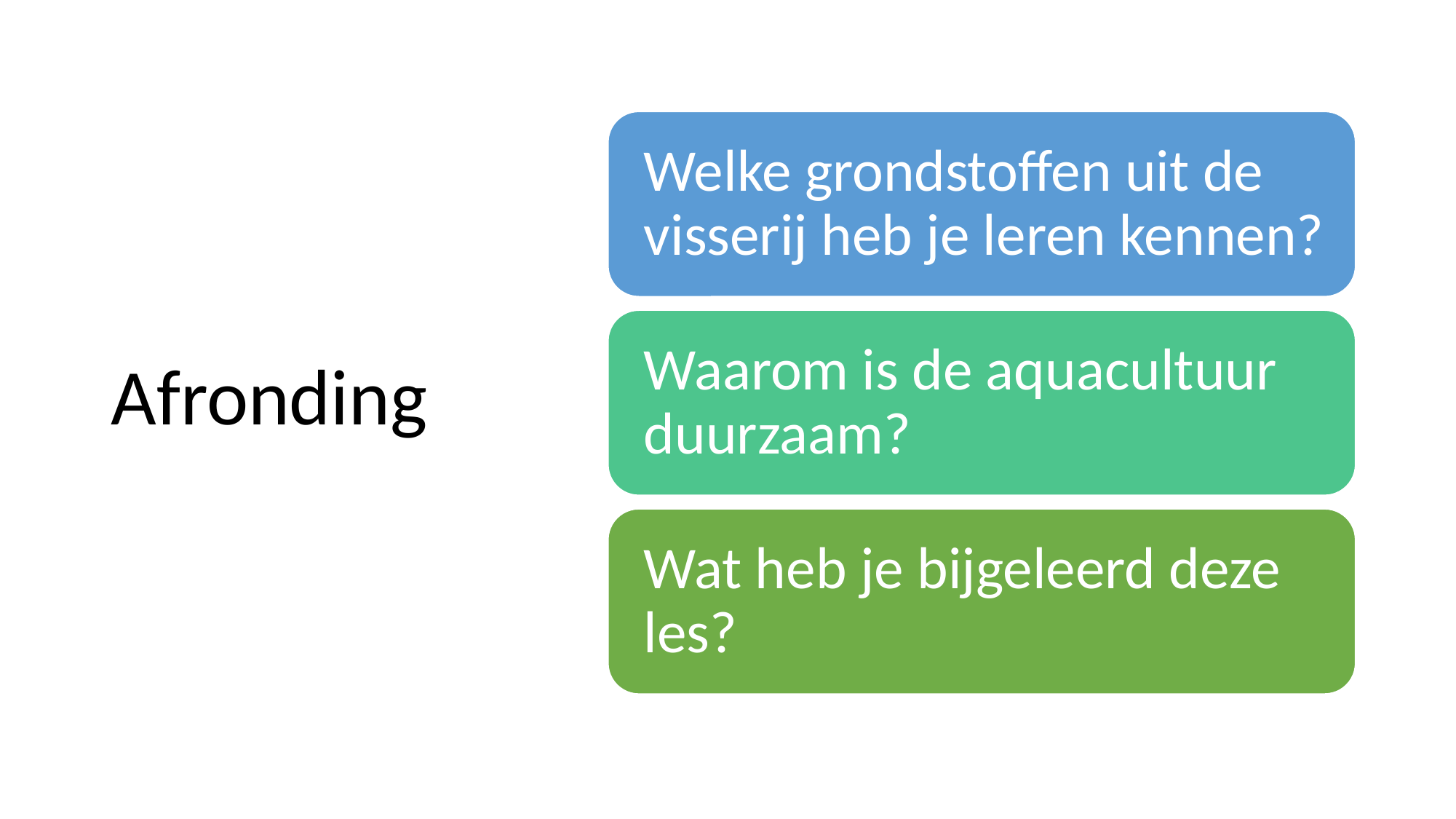

# Afronding
Welke grondstoffen uit de visserij heb je leren kennen?
Waarom is de aquacultuur duurzaam?
Wat heb je bijgeleerd deze les?